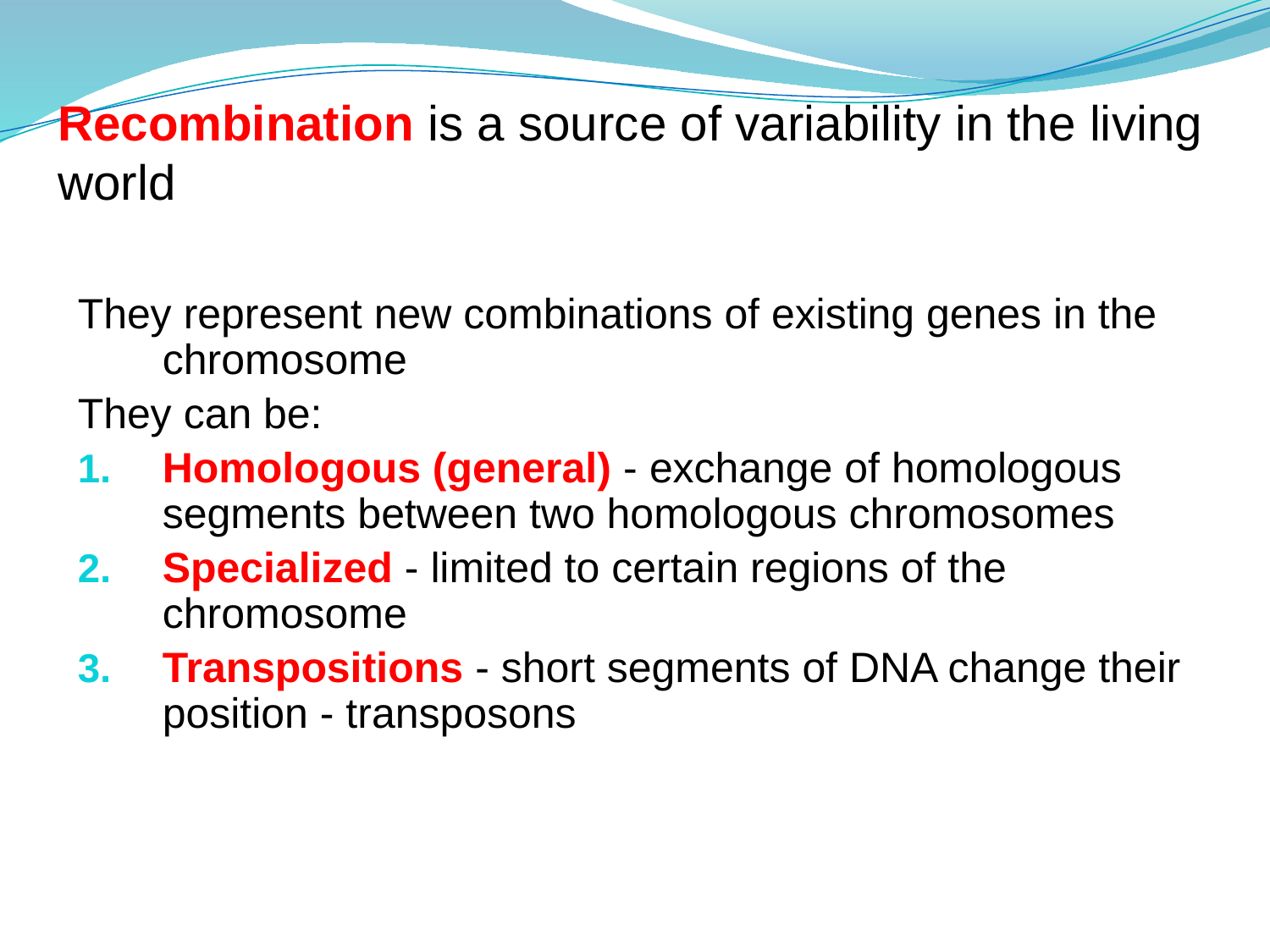

Recombination is a source of variability in the living world
They represent new combinations of existing genes in the chromosome
They can be:
Homologous (general) - exchange of homologous segments between two homologous chromosomes
Specialized - limited to certain regions of the chromosome
Transpositions - short segments of DNA change their position - transposons